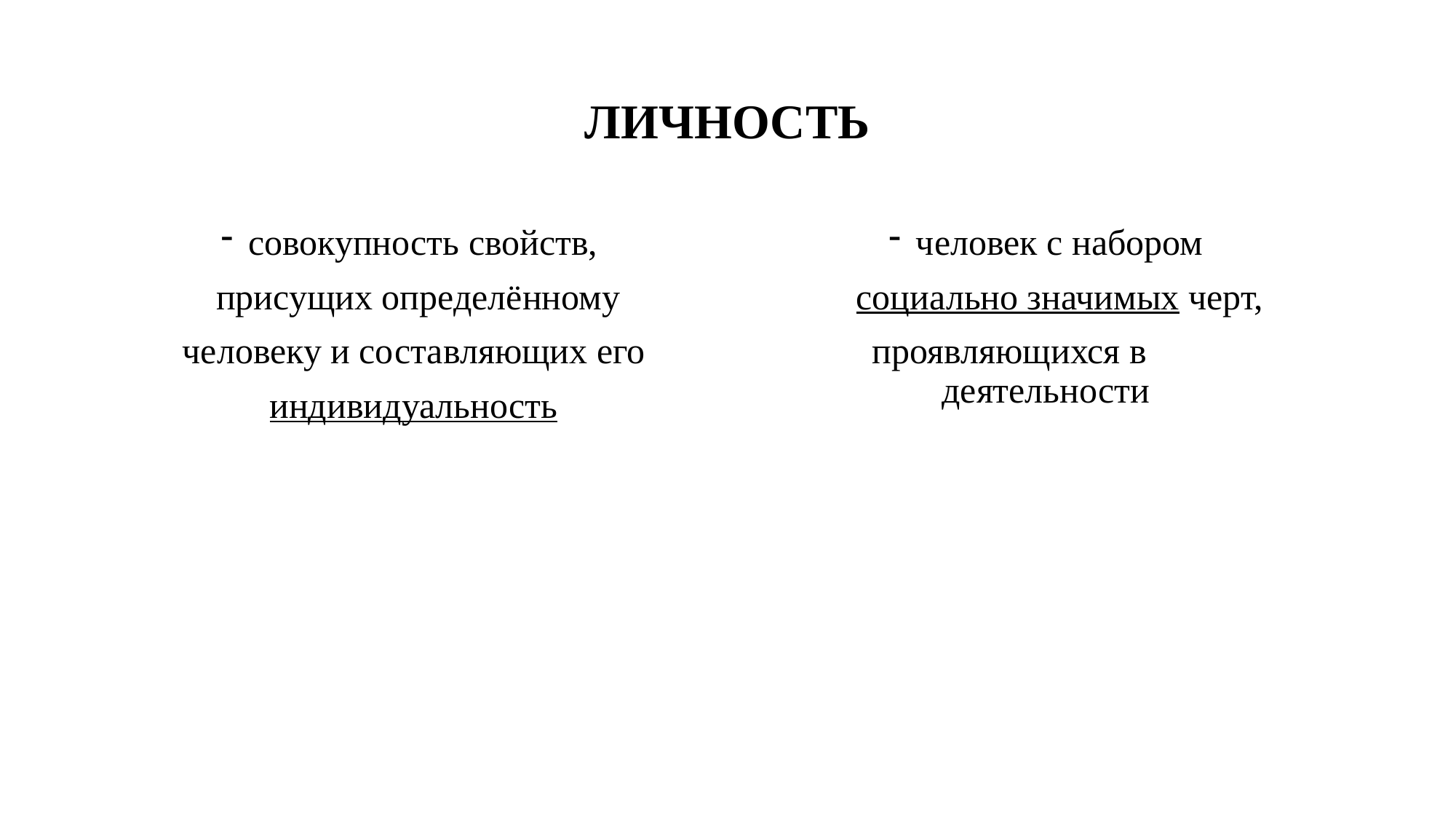

# ЛИЧНОСТЬ
совокупность свойств,
  присущих определённому
 человеку и составляющих его
 индивидуальность

человек с набором
   социально значимых черт,
   проявляющихся в            деятельности